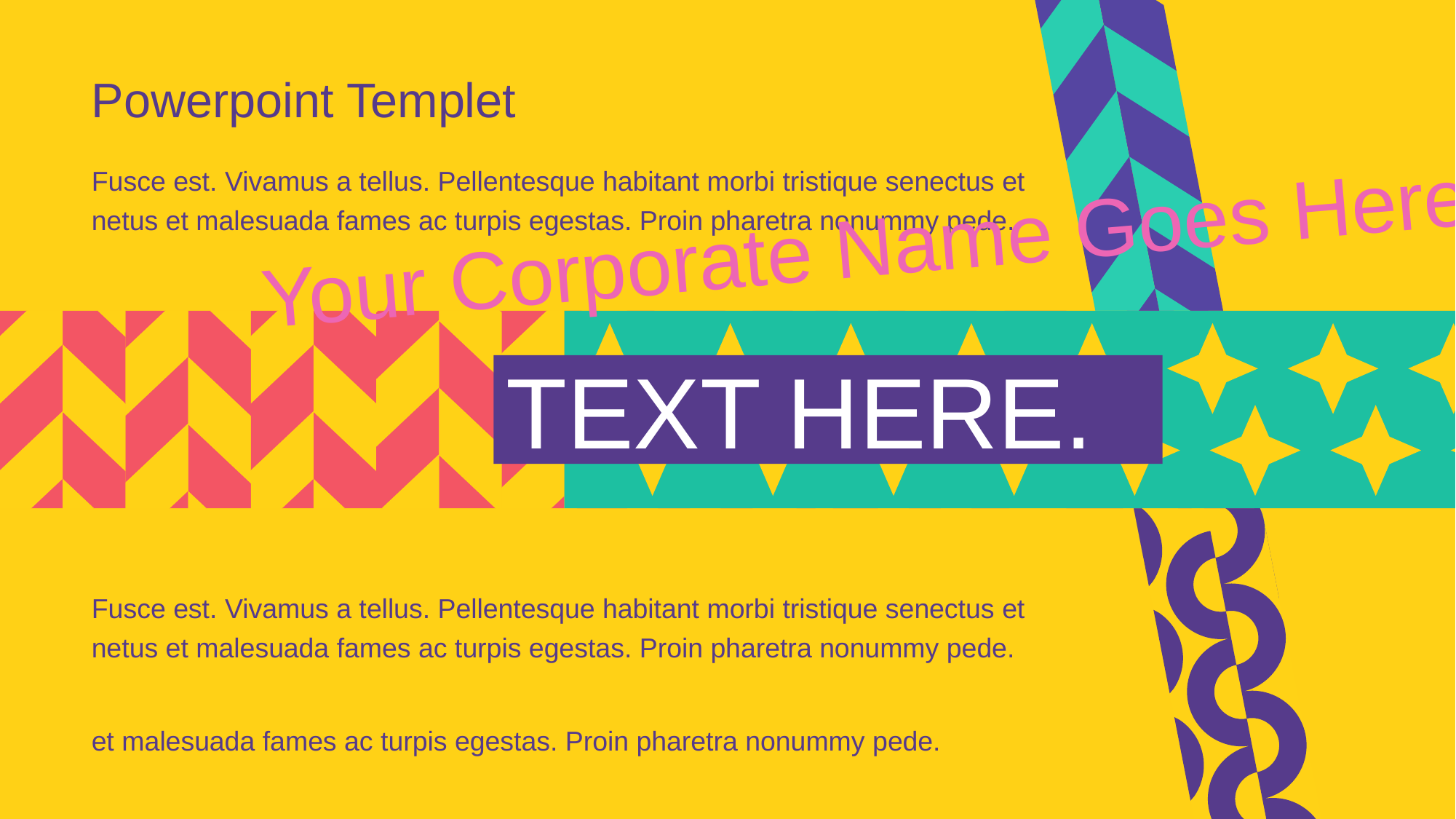

Powerpoint Templet
Fusce est. Vivamus a tellus. Pellentesque habitant morbi tristique senectus et netus et malesuada fames ac turpis egestas. Proin pharetra nonummy pede.
Your Corporate Name Goes Here

TEXT HERE.

Fusce est. Vivamus a tellus. Pellentesque habitant morbi tristique senectus et netus et malesuada fames ac turpis egestas. Proin pharetra nonummy pede.
et malesuada fames ac turpis egestas. Proin pharetra nonummy pede.